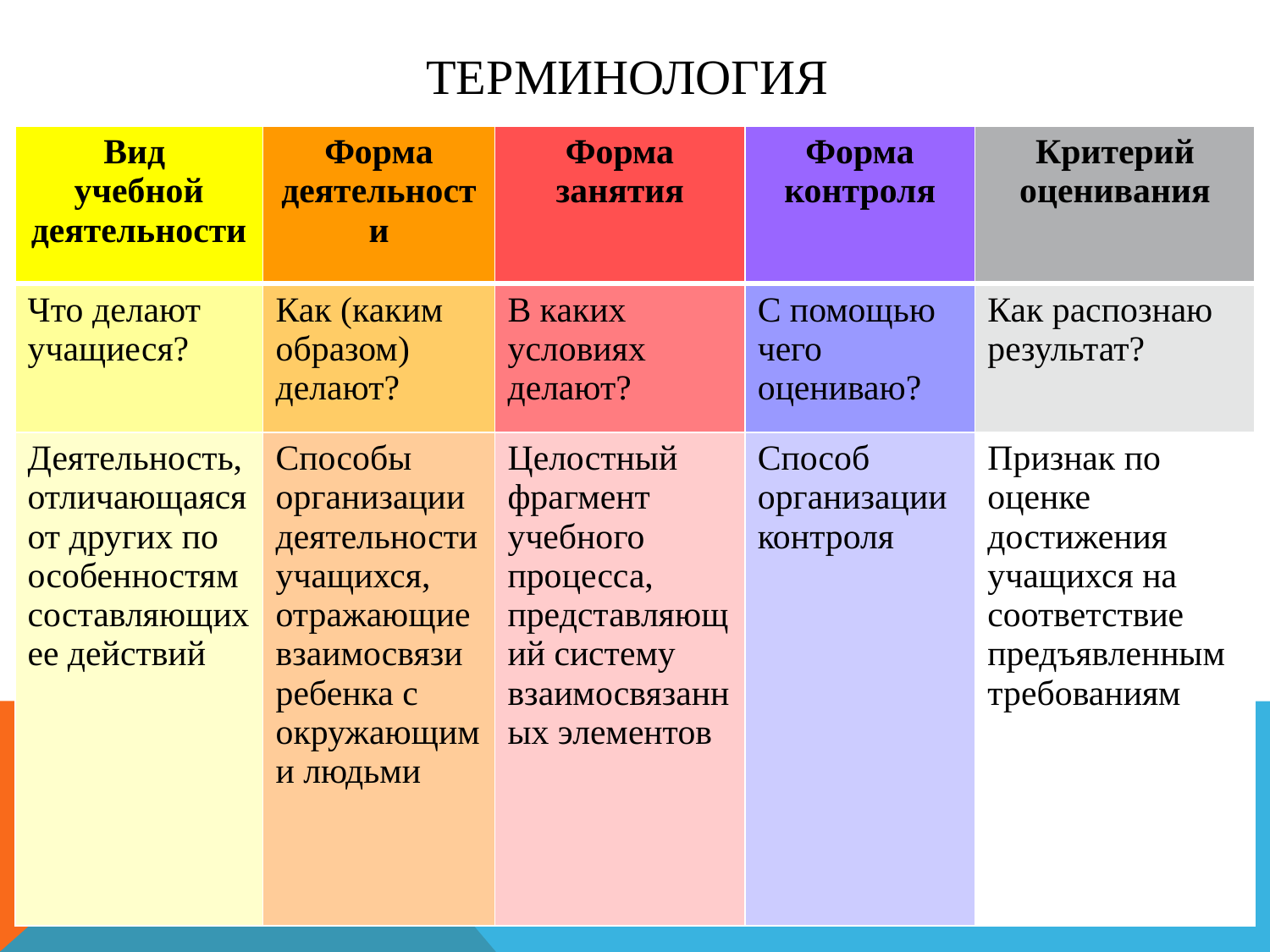

# Терминология
| Вид учебной деятельности | Форма деятельности | Форма занятия | Форма контроля | Критерий оценивания |
| --- | --- | --- | --- | --- |
| Что делают учащиеся? | Как (каким образом) делают? | В каких условиях делают? | С помощью чего оцениваю? | Как распознаю результат? |
| Деятельность, отличающаяся от других по особенностям составляющих ее действий | Способы организации деятельности учащихся, отражающие взаимосвязи ребенка с окружающими людьми | Целостный фрагмент учебного процесса, представляющий систему взаимосвязанных элементов | Способ организации контроля | Признак по оценке достижения учащихся на соответствие предъявленным требованиям |